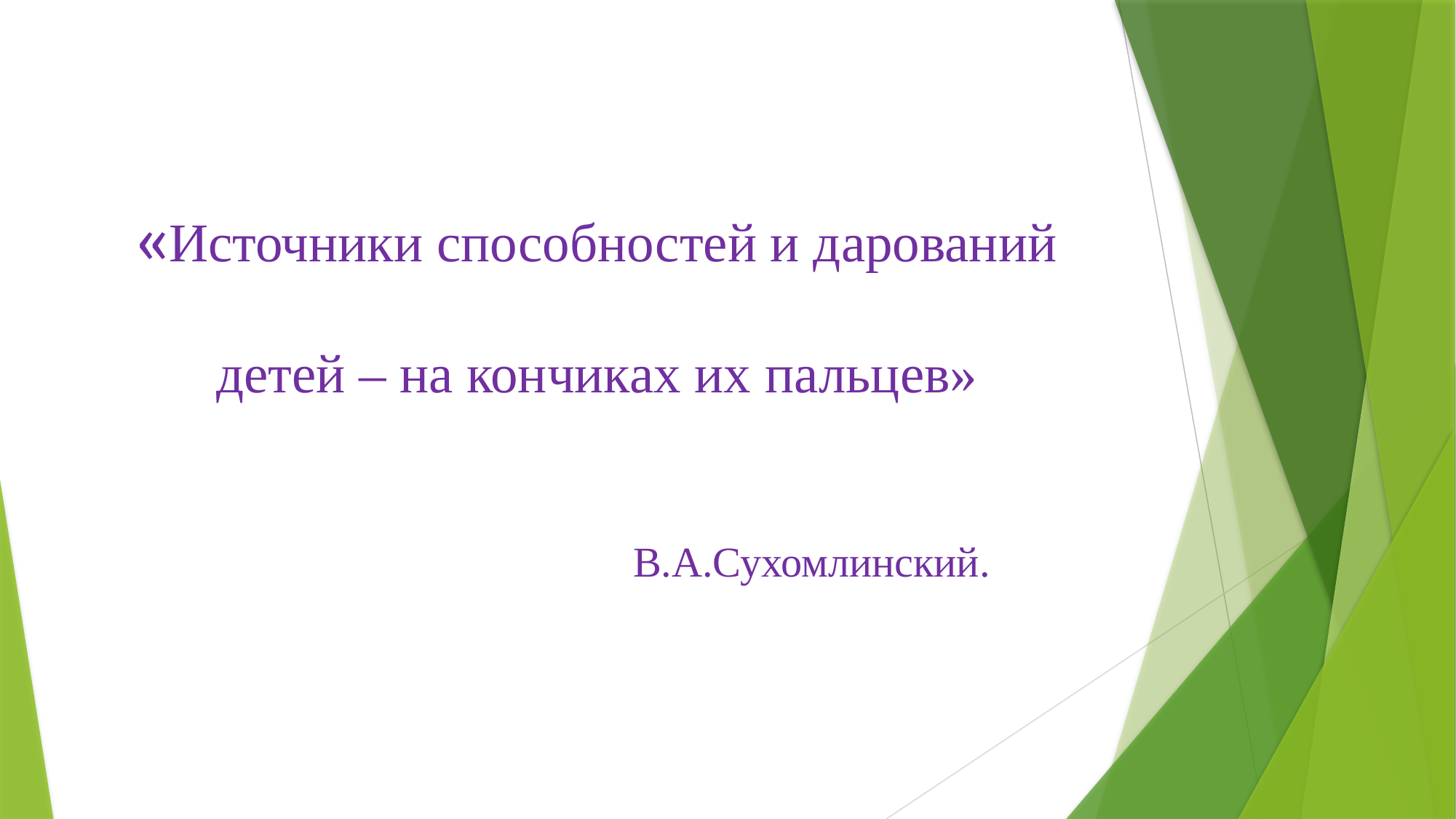

# «Источники способностей и дарований детей – на кончиках их пальцев» В.А.Сухомлинский.